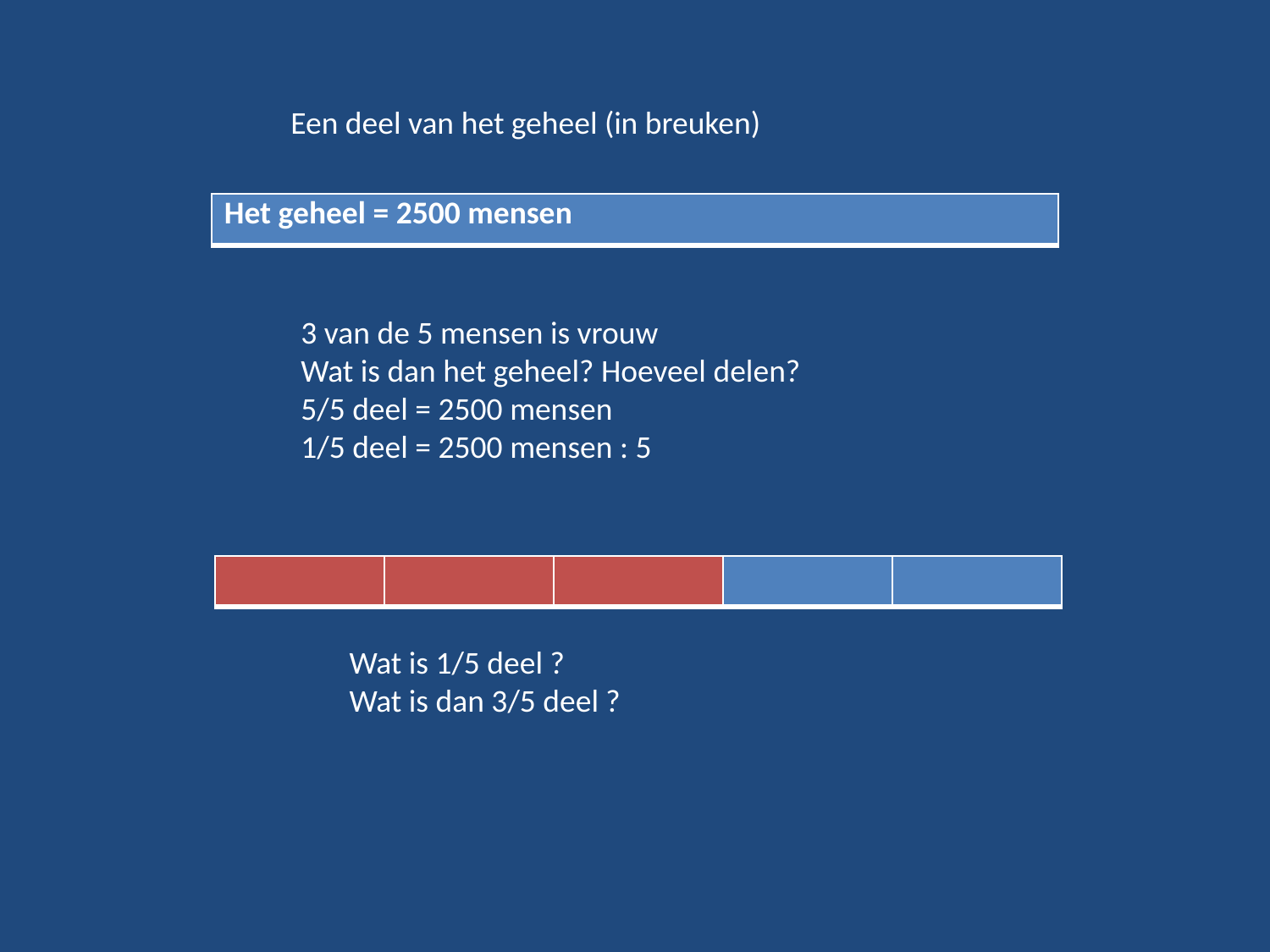

Een deel van het geheel (in breuken)
| Het geheel = 2500 mensen |
| --- |
3 van de 5 mensen is vrouw
Wat is dan het geheel? Hoeveel delen?
5/5 deel = 2500 mensen
1/5 deel = 2500 mensen : 5
|  |  |  |  |  |
| --- | --- | --- | --- | --- |
Wat is 1/5 deel ?
Wat is dan 3/5 deel ?